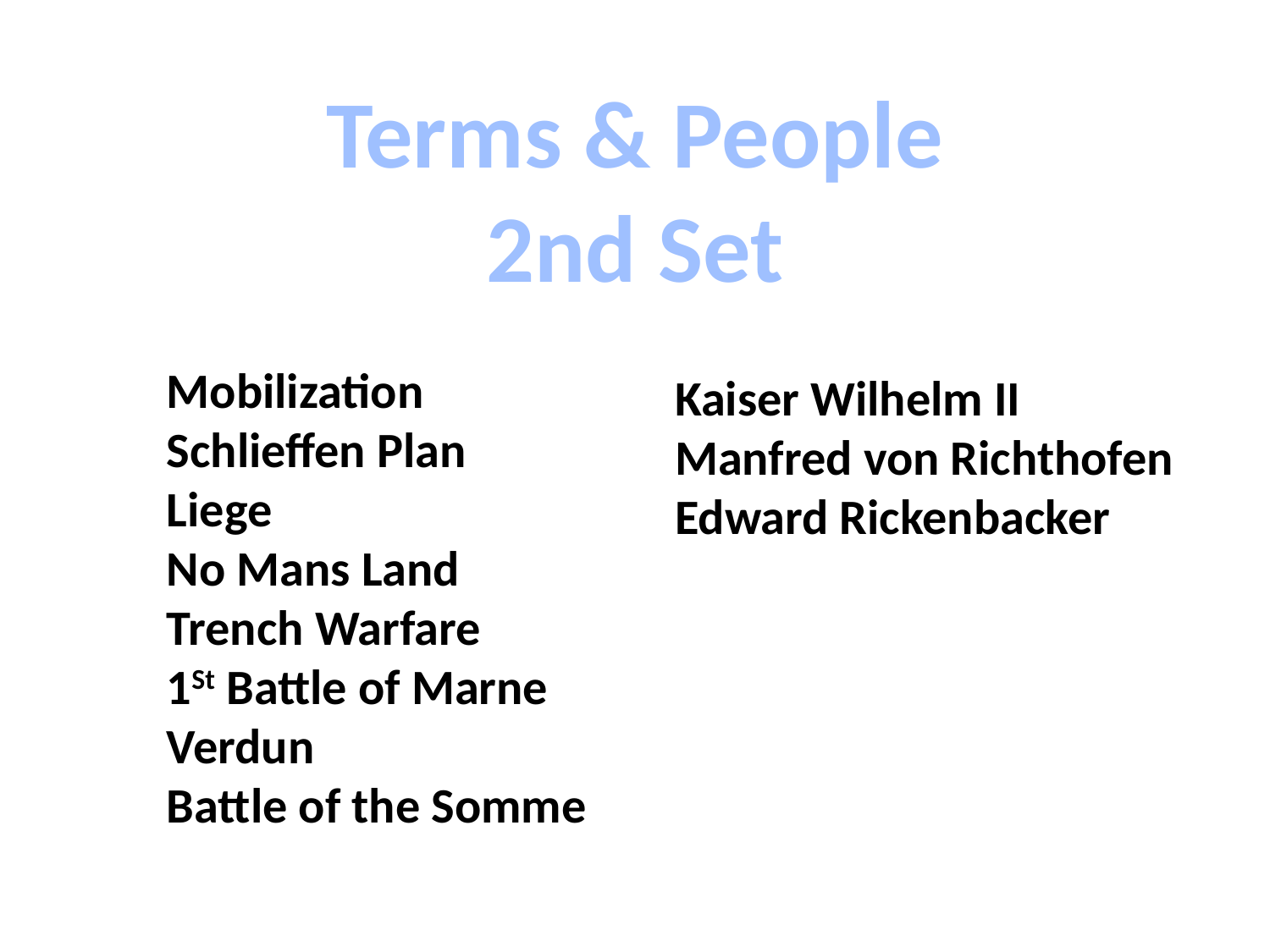

Terms & People
2nd Set
Mobilization
Schlieffen Plan
Liege
No Mans Land
Trench Warfare
1St Battle of Marne
Verdun
Battle of the Somme
Kaiser Wilhelm II
Manfred von Richthofen
Edward Rickenbacker